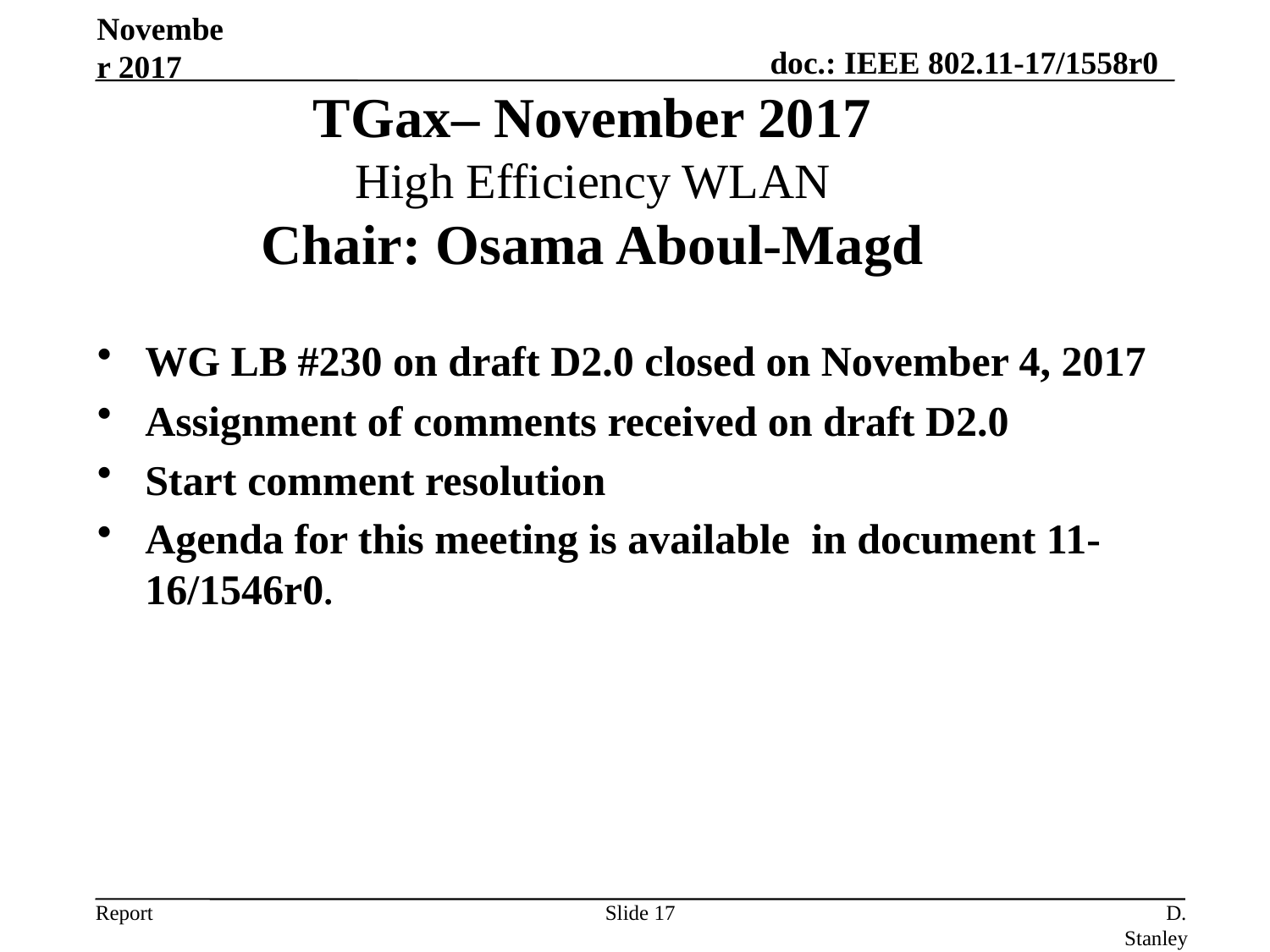

November 2017
TGax– November 2017
High Efficiency WLAN
Chair: Osama Aboul-Magd
WG LB #230 on draft D2.0 closed on November 4, 2017
Assignment of comments received on draft D2.0
Start comment resolution
Agenda for this meeting is available  in document 11-16/1546r0.

Slide 17
D. Stanley, HP Enterprise